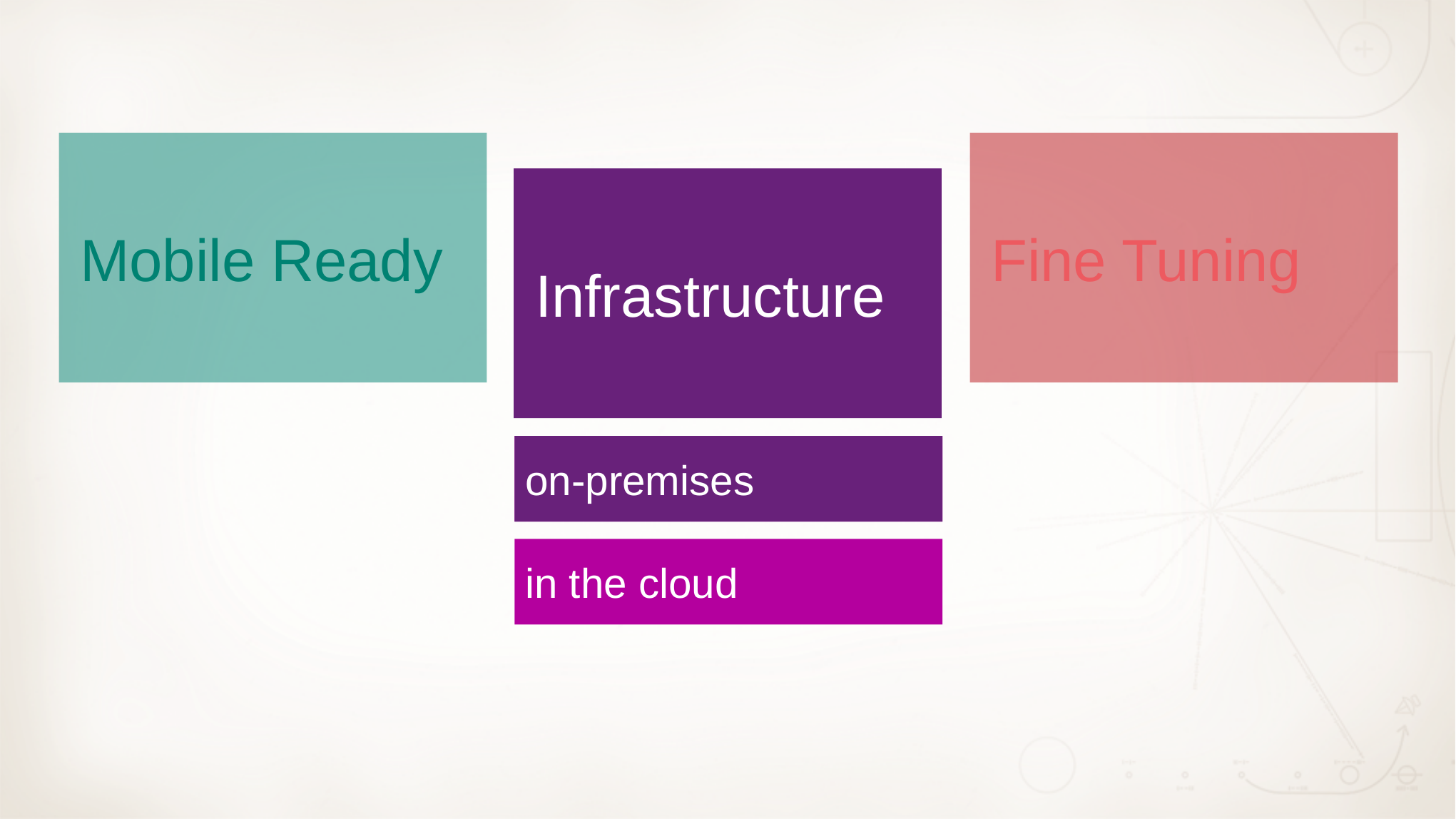

Mobile Ready
Fine Tuning
Infrastructure
in the cloud
on-premises
in the cloud